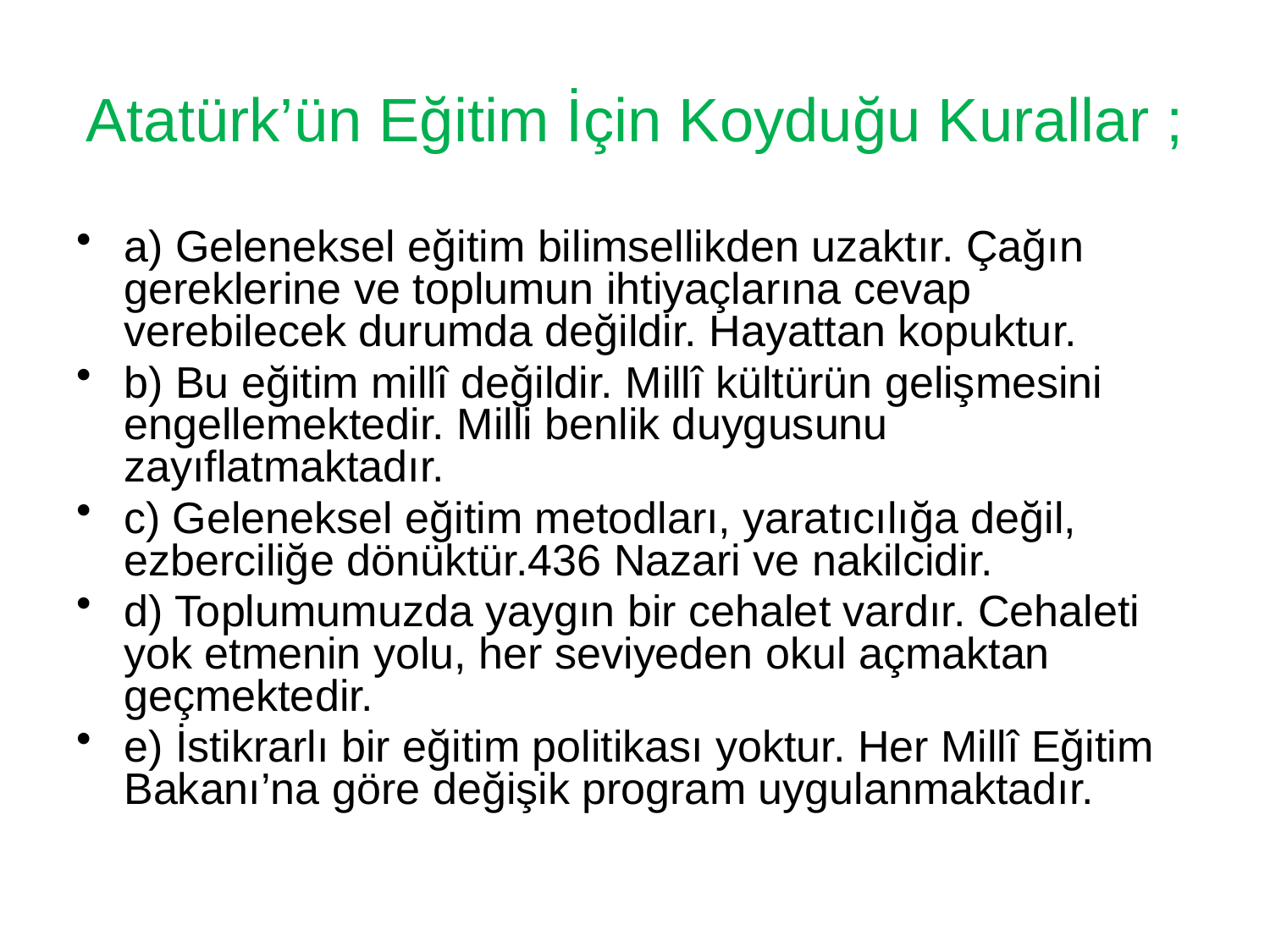

Atatürk’ün Eğitim İçin Koyduğu Kurallar ;
a) Geleneksel eğitim bilimsellikden uzaktır. Çağın gereklerine ve toplumun ihtiyaçlarına cevap verebilecek durumda değildir. Hayattan kopuktur.
b) Bu eğitim millî değildir. Millî kültürün gelişmesini engellemektedir. Milli benlik duygusunu zayıflatmaktadır.
c) Geleneksel eğitim metodları, yaratıcılığa değil, ezberciliğe dönüktür.436 Nazari ve nakilcidir.
d) Toplumumuzda yaygın bir cehalet vardır. Cehaleti yok etmenin yolu, her seviyeden okul açmaktan geçmektedir.
e) İstikrarlı bir eğitim politikası yoktur. Her Millî Eğitim Bakanı’na göre değişik program uygulanmaktadır.